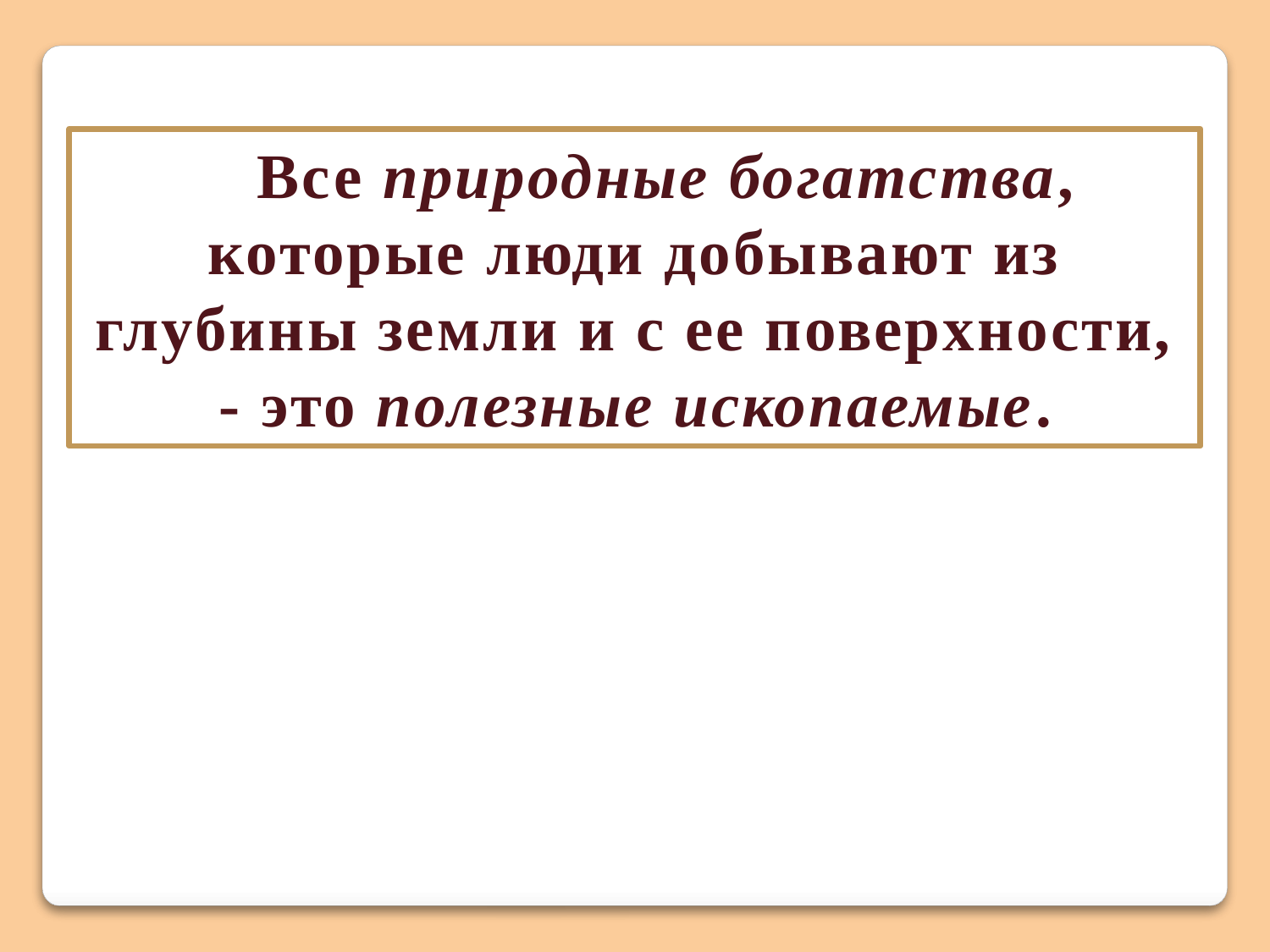

Все природные богатства, которые люди добывают из глубины земли и с ее поверхности, - это полезные ископаемые.